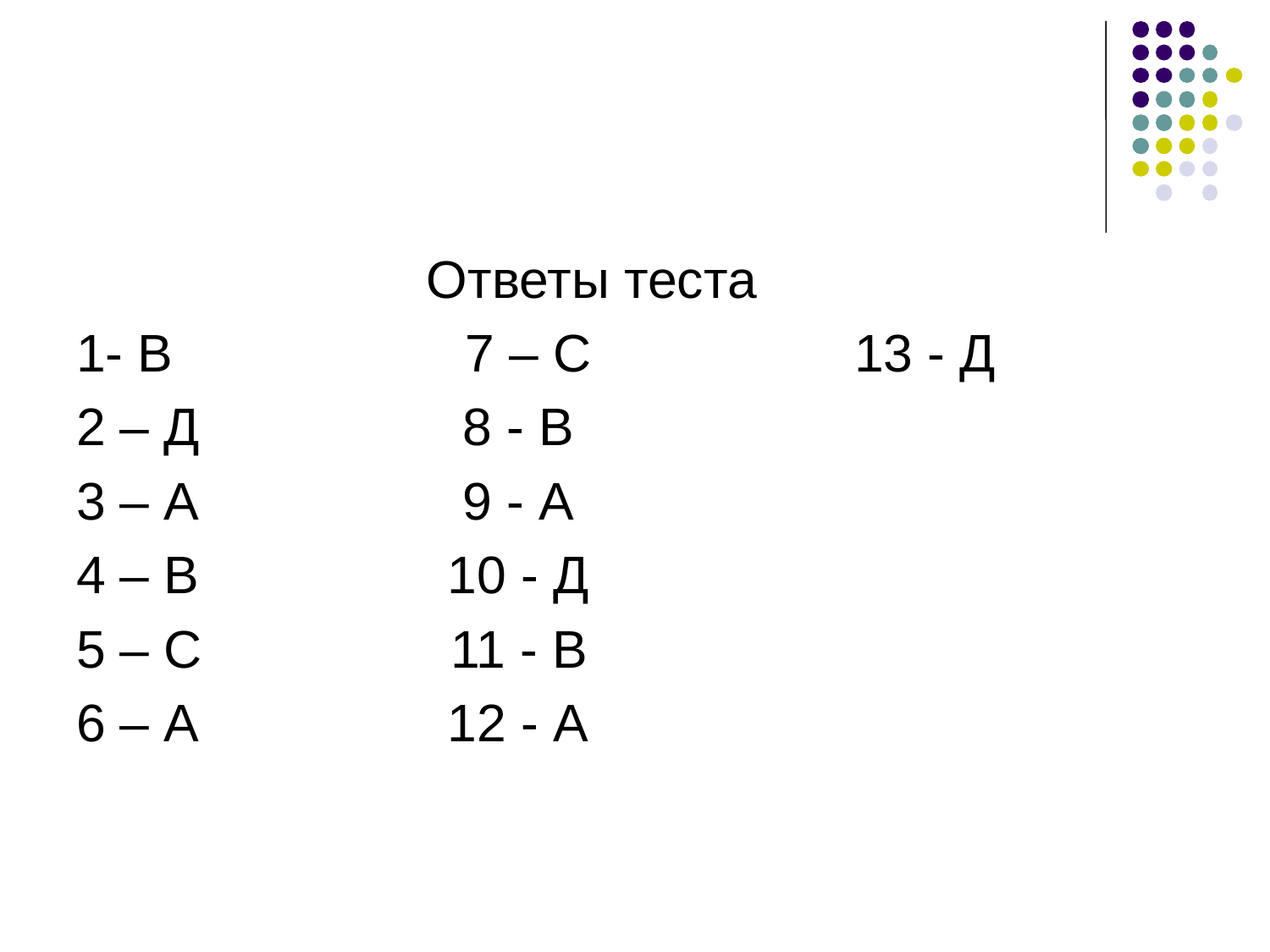

#
                        Ответы теста
1- В                    7 – С                  13 - Д
2 – Д                  8 - В
3 – А                  9 - А
4 – В                 10 - Д
5 – С                 11 - В
6 – А                 12 - А